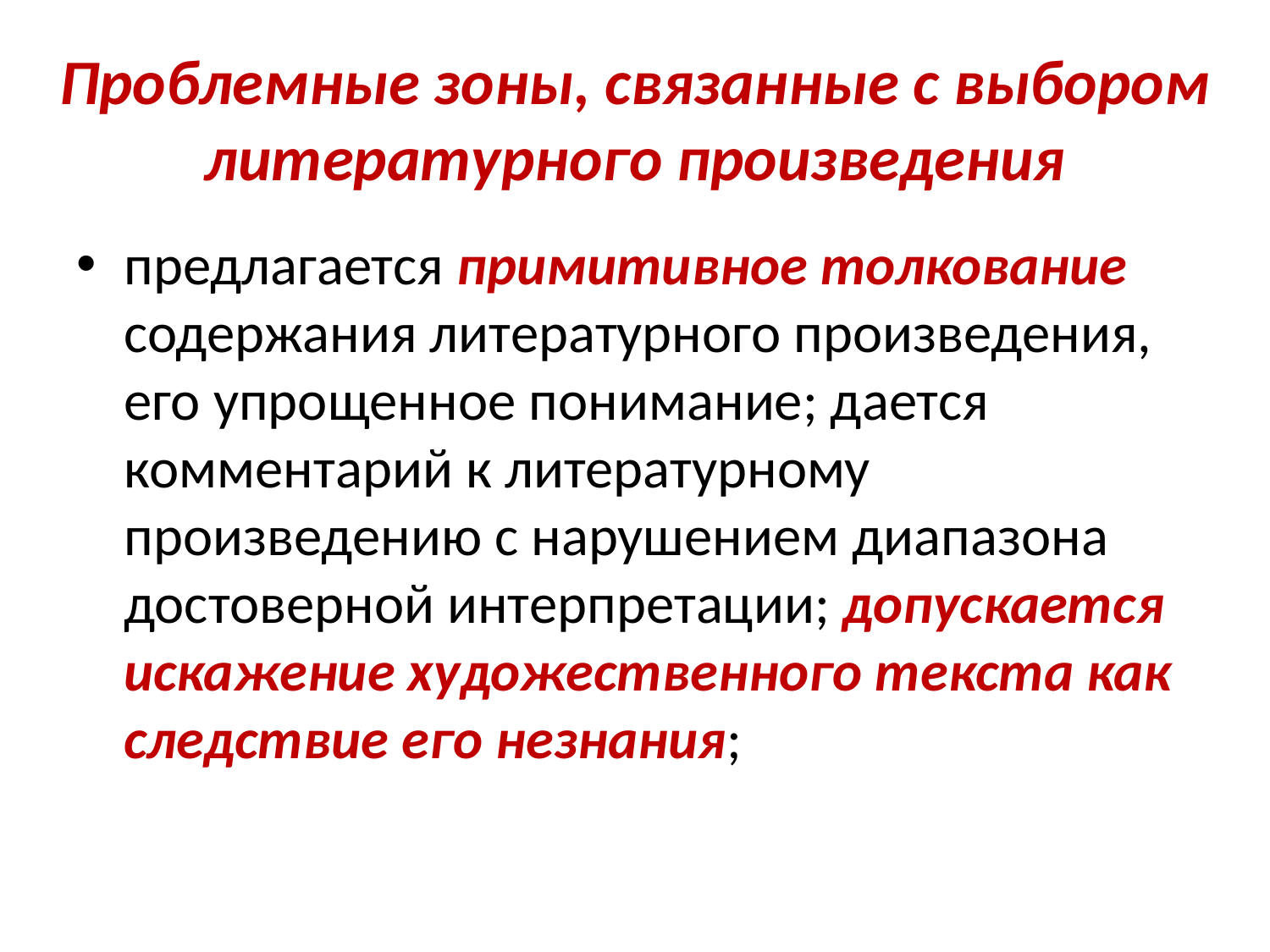

# Проблемные зоны, связанные с выбором литературного произведения
предлагается примитивное толкование содержания литературного произведения, его упрощенное понимание; дается комментарий к литературному произведению с нарушением диапазона достоверной интерпретации; допускается искажение художественного текста как следствие его незнания;